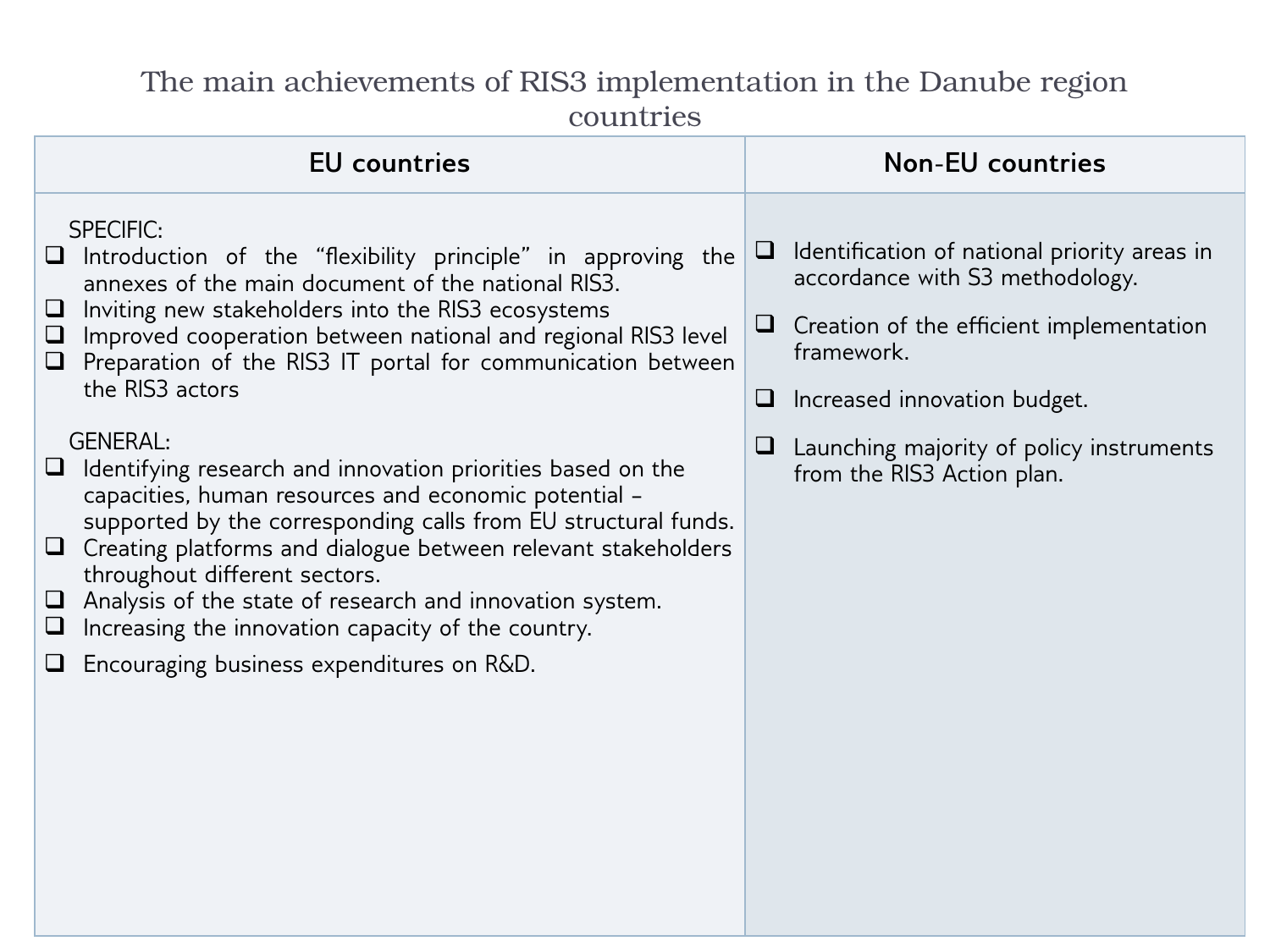

# The main achievements of RIS3 implementation in the Danube region countries
| EU countries | Non-EU countries |
| --- | --- |
| SPECIFIC: Introduction of the “flexibility principle” in approving the annexes of the main document of the national RIS3. Inviting new stakeholders into the RIS3 ecosystems Improved cooperation between national and regional RIS3 level Preparation of the RIS3 IT portal for communication between the RIS3 actors GENERAL: Identifying research and innovation priorities based on the capacities, human resources and economic potential – supported by the corresponding calls from EU structural funds. Creating platforms and dialogue between relevant stakeholders throughout different sectors. Analysis of the state of research and innovation system. Increasing the innovation capacity of the country. Encouraging business expenditures on R&D. | Identification of national priority areas in accordance with S3 methodology. Creation of the efficient implementation framework. Increased innovation budget. Launching majority of policy instruments from the RIS3 Action plan. |